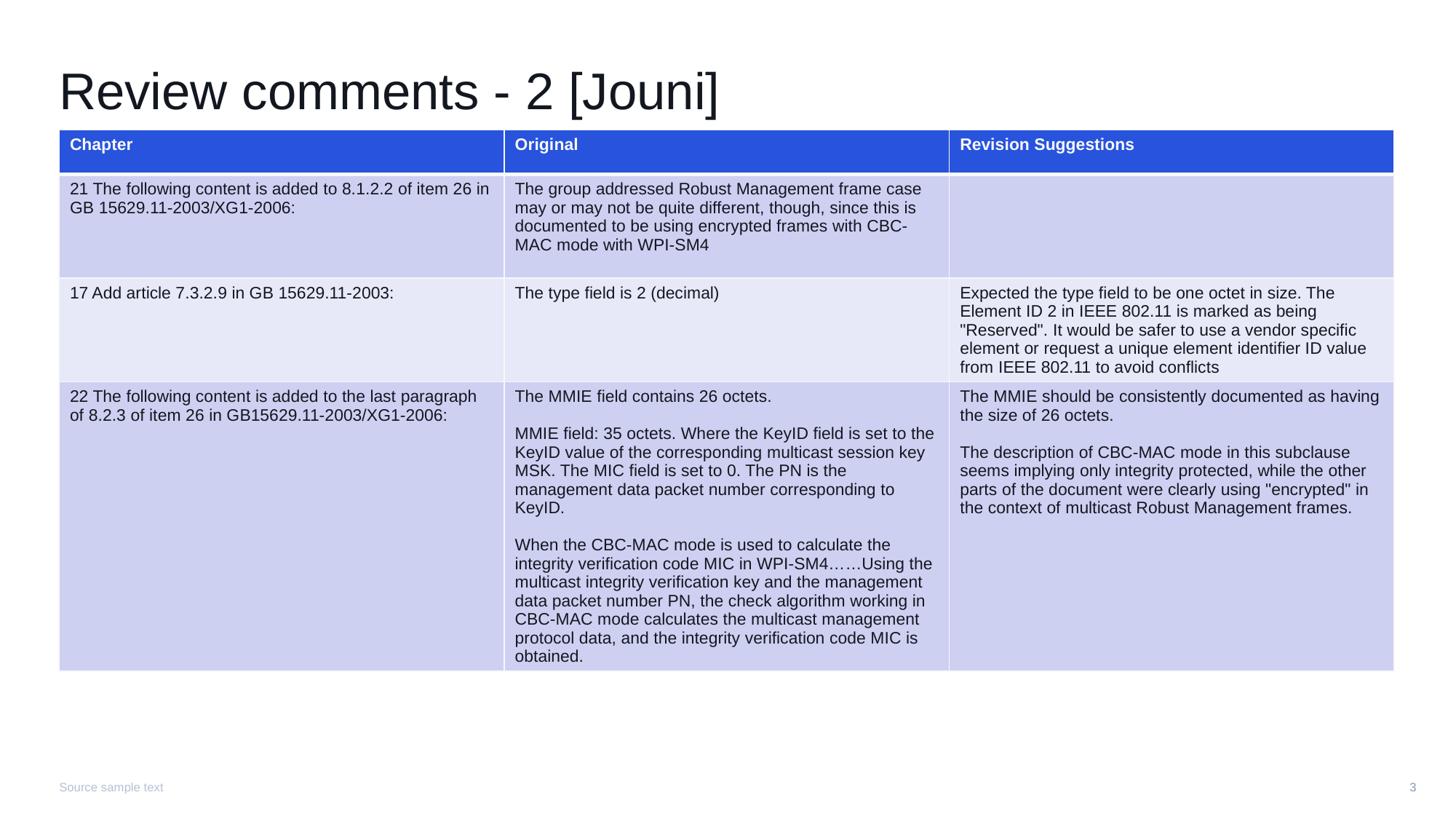

# Review comments - 2 [Jouni]
| Chapter | Original | Revision Suggestions |
| --- | --- | --- |
| 21 The following content is added to 8.1.2.2 of item 26 in GB 15629.11-2003/XG1-2006: | The group addressed Robust Management frame case may or may not be quite different, though, since this is documented to be using encrypted frames with CBC-MAC mode with WPI-SM4 |  |
| 17 Add article 7.3.2.9 in GB 15629.11-2003: | The type field is 2 (decimal) | Expected the type field to be one octet in size. The Element ID 2 in IEEE 802.11 is marked as being "Reserved". It would be safer to use a vendor specific element or request a unique element identifier ID value from IEEE 802.11 to avoid conflicts |
| 22 The following content is added to the last paragraph of 8.2.3 of item 26 in GB15629.11-2003/XG1-2006: | The MMIE field contains 26 octets. MMIE field: 35 octets. Where the KeyID field is set to the KeyID value of the corresponding multicast session key MSK. The MIC field is set to 0. The PN is the management data packet number corresponding to KeyID. When the CBC-MAC mode is used to calculate the integrity verification code MIC in WPI-SM4……Using the multicast integrity verification key and the management data packet number PN, the check algorithm working in CBC-MAC mode calculates the multicast management protocol data, and the integrity verification code MIC is obtained. | The MMIE should be consistently documented as having the size of 26 octets. The description of CBC-MAC mode in this subclause seems implying only integrity protected, while the other parts of the document were clearly using "encrypted" in the context of multicast Robust Management frames. |
Source sample text